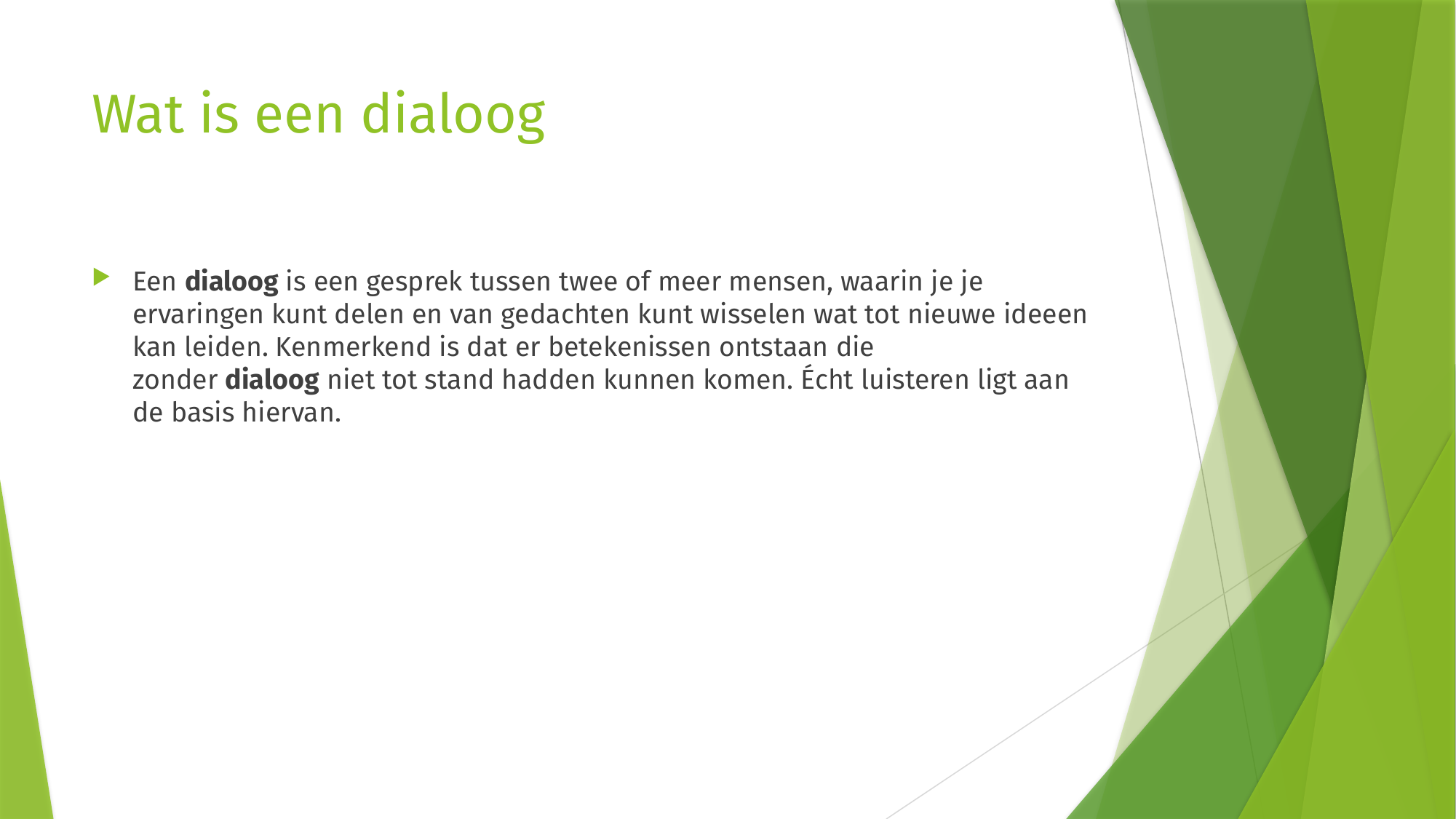

# Wat is een dialoog
Een dialoog is een gesprek tussen twee of meer mensen, waarin je je ervaringen kunt delen en van gedachten kunt wisselen wat tot nieuwe ideeen kan leiden. Kenmerkend is dat er betekenissen ontstaan die zonder dialoog niet tot stand hadden kunnen komen. Écht luisteren ligt aan de basis hiervan.